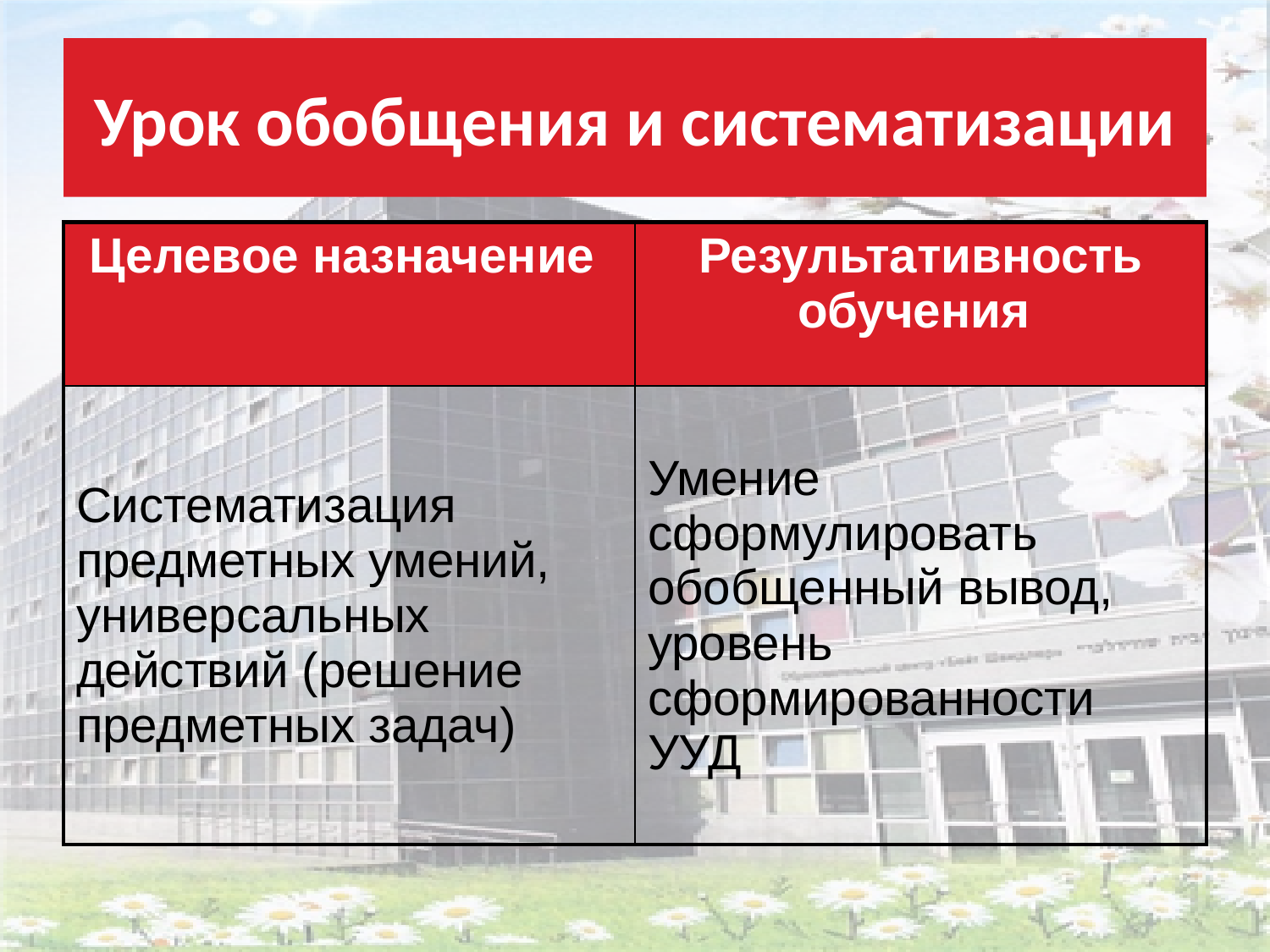

# Урок обобщения и систематизации
| Целевое назначение | Результативность обучения |
| --- | --- |
| Систематизация предметных умений, универсальных действий (решение предметных задач) | Умение сформулировать обобщенный вывод, уровень сформированности УУД |